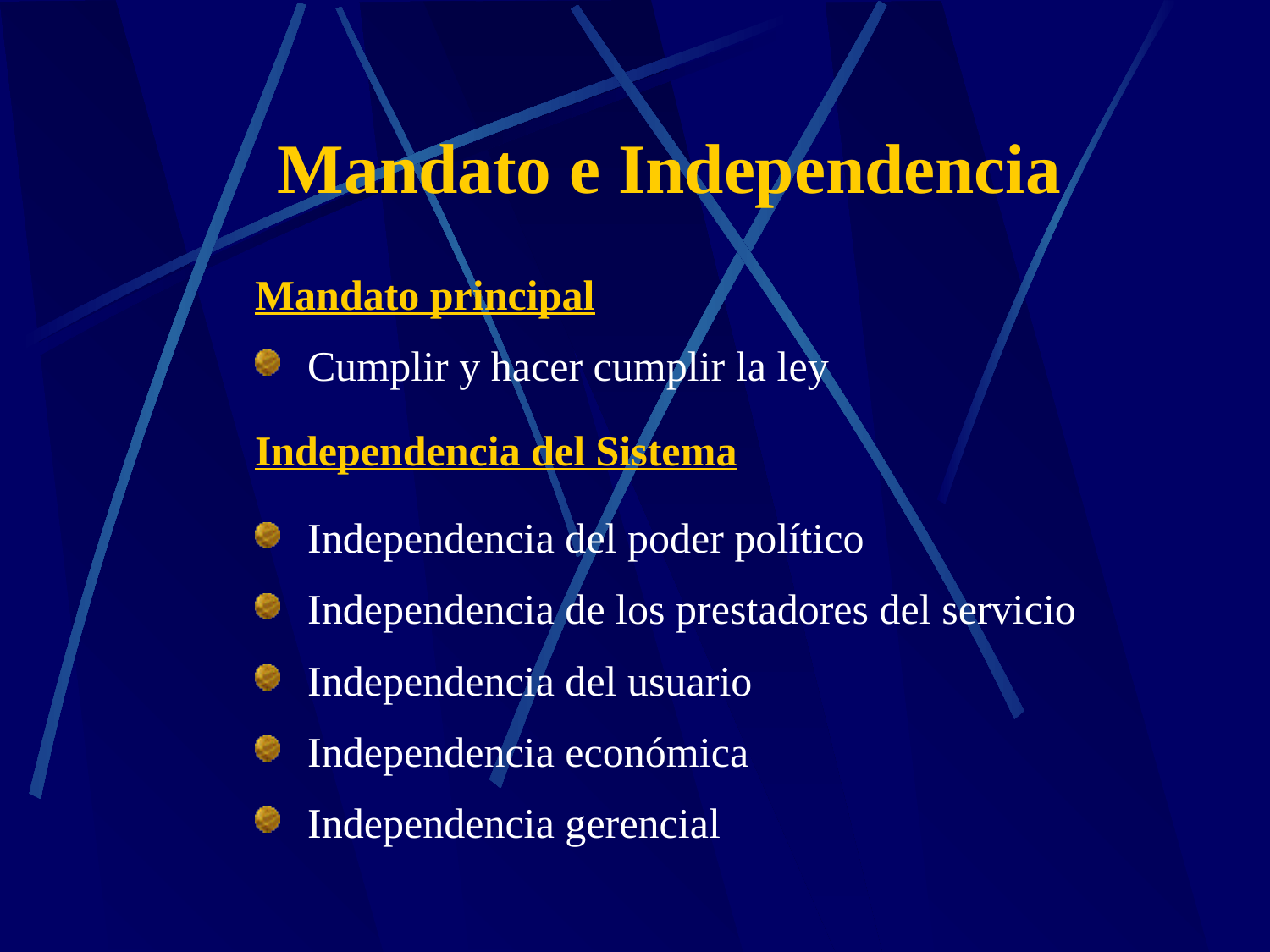

Mandato e Independencia
Mandato principal

Cumplir y hacer cumplir la ley

Independencia del Sistema

Independencia del poder político

Independencia de los prestadores del servicio

Independencia del usuario

Independencia económica

Independencia gerencial